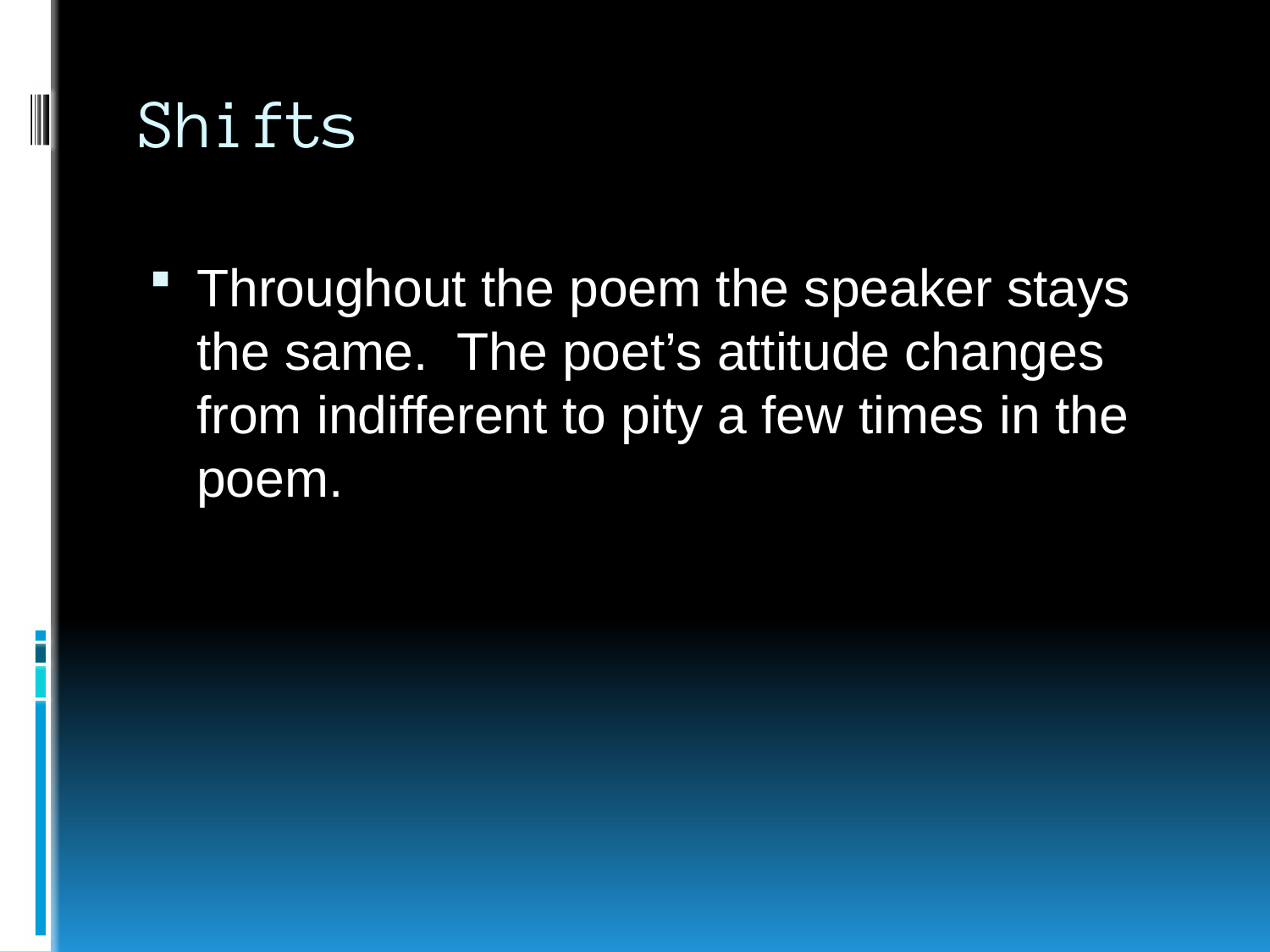

# Shifts
Throughout the poem the speaker stays the same.  The poet’s attitude changes from indifferent to pity a few times in the poem.